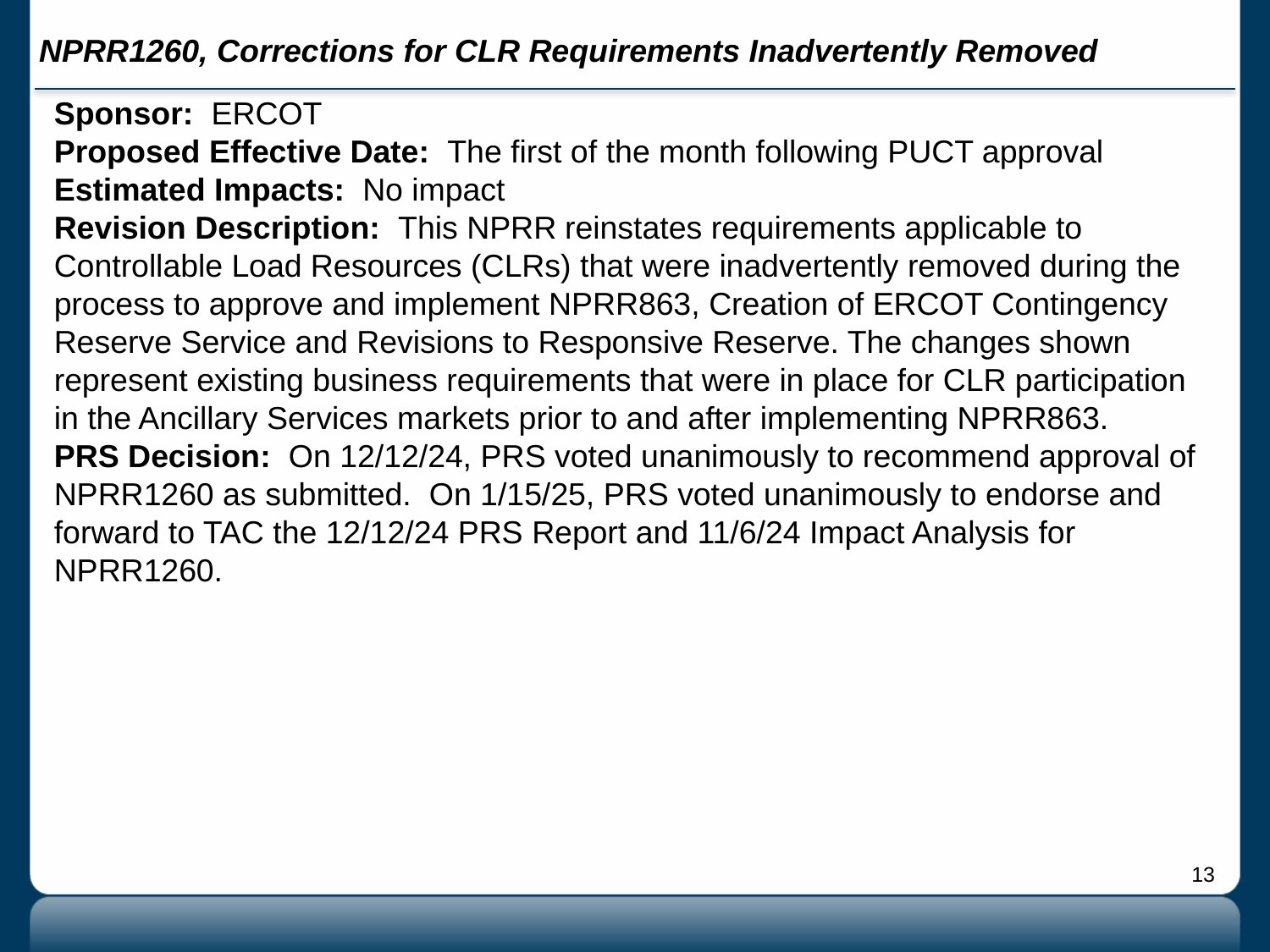

# NPRR1260, Corrections for CLR Requirements Inadvertently Removed
Sponsor:  ERCOT
Proposed Effective Date:  The first of the month following PUCT approval
Estimated Impacts:  No impact
Revision Description:  This NPRR reinstates requirements applicable to Controllable Load Resources (CLRs) that were inadvertently removed during the process to approve and implement NPRR863, Creation of ERCOT Contingency Reserve Service and Revisions to Responsive Reserve. The changes shown represent existing business requirements that were in place for CLR participation in the Ancillary Services markets prior to and after implementing NPRR863.
PRS Decision:  On 12/12/24, PRS voted unanimously to recommend approval of NPRR1260 as submitted.  On 1/15/25, PRS voted unanimously to endorse and forward to TAC the 12/12/24 PRS Report and 11/6/24 Impact Analysis for NPRR1260.